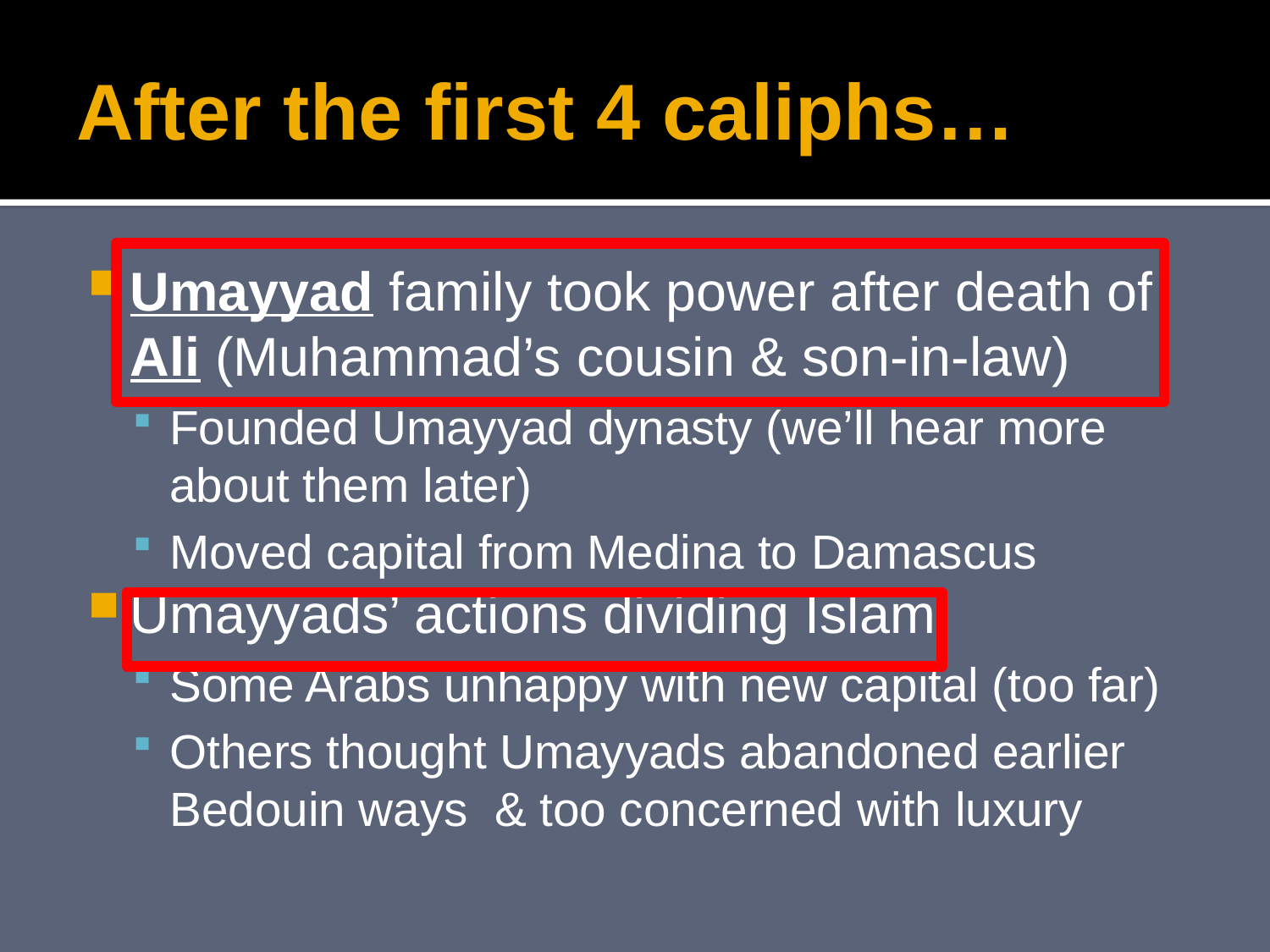

# After the first 4 caliphs…
Umayyad family took power after death of Ali (Muhammad’s cousin & son-in-law)
Founded Umayyad dynasty (we’ll hear more about them later)
Moved capital from Medina to Damascus
Umayyads’ actions dividing Islam
Some Arabs unhappy with new capital (too far)
Others thought Umayyads abandoned earlier Bedouin ways  & too concerned with luxury